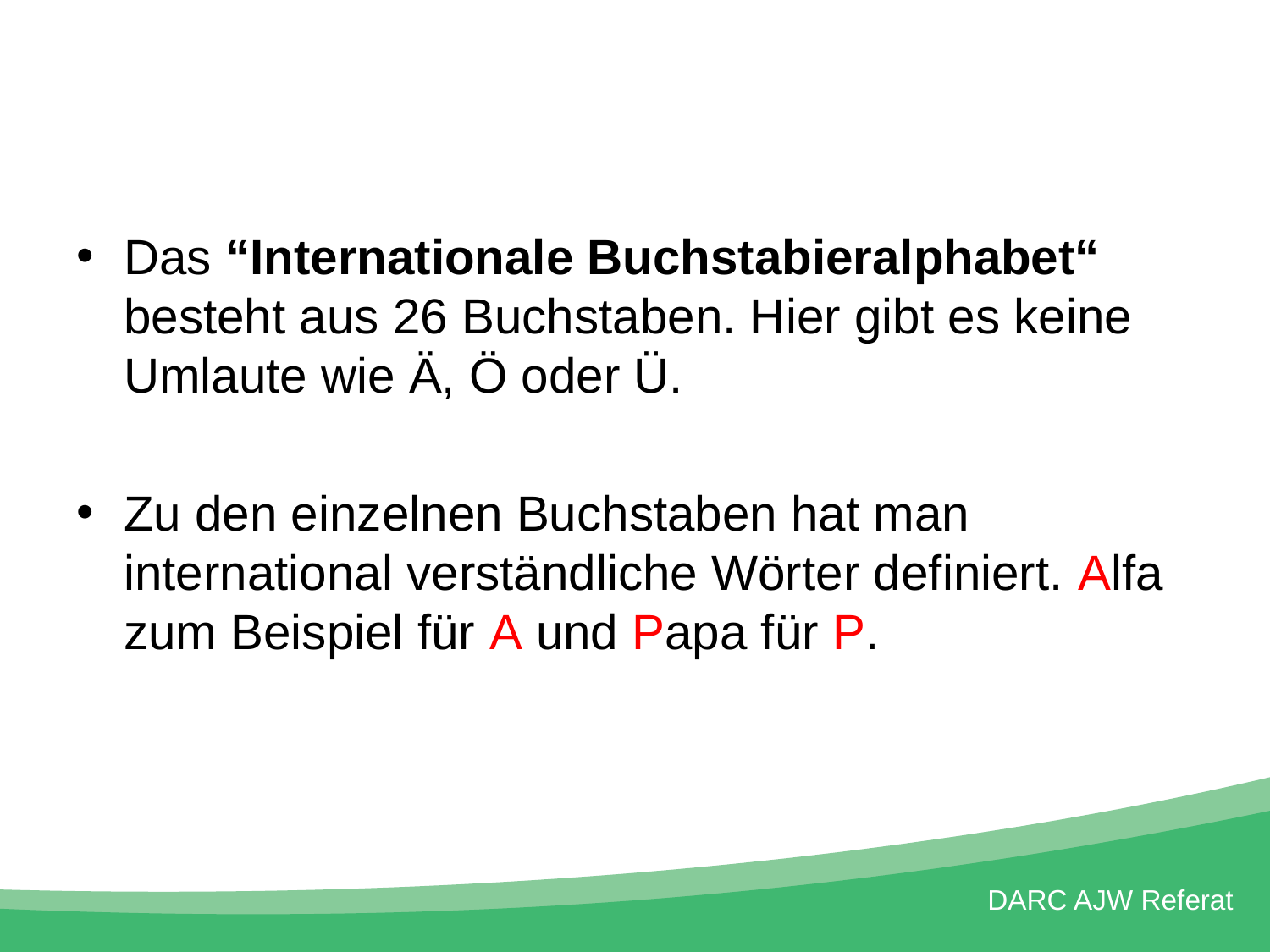

#

Das “Internationale Buchstabieralphabet“ besteht aus 26 Buchstaben. Hier gibt es keine Umlaute wie Ä, Ö oder Ü.

Zu den einzelnen Buchstaben hat man international verständliche Wörter definiert. Alfa zum Beispiel für A und Papa für P.